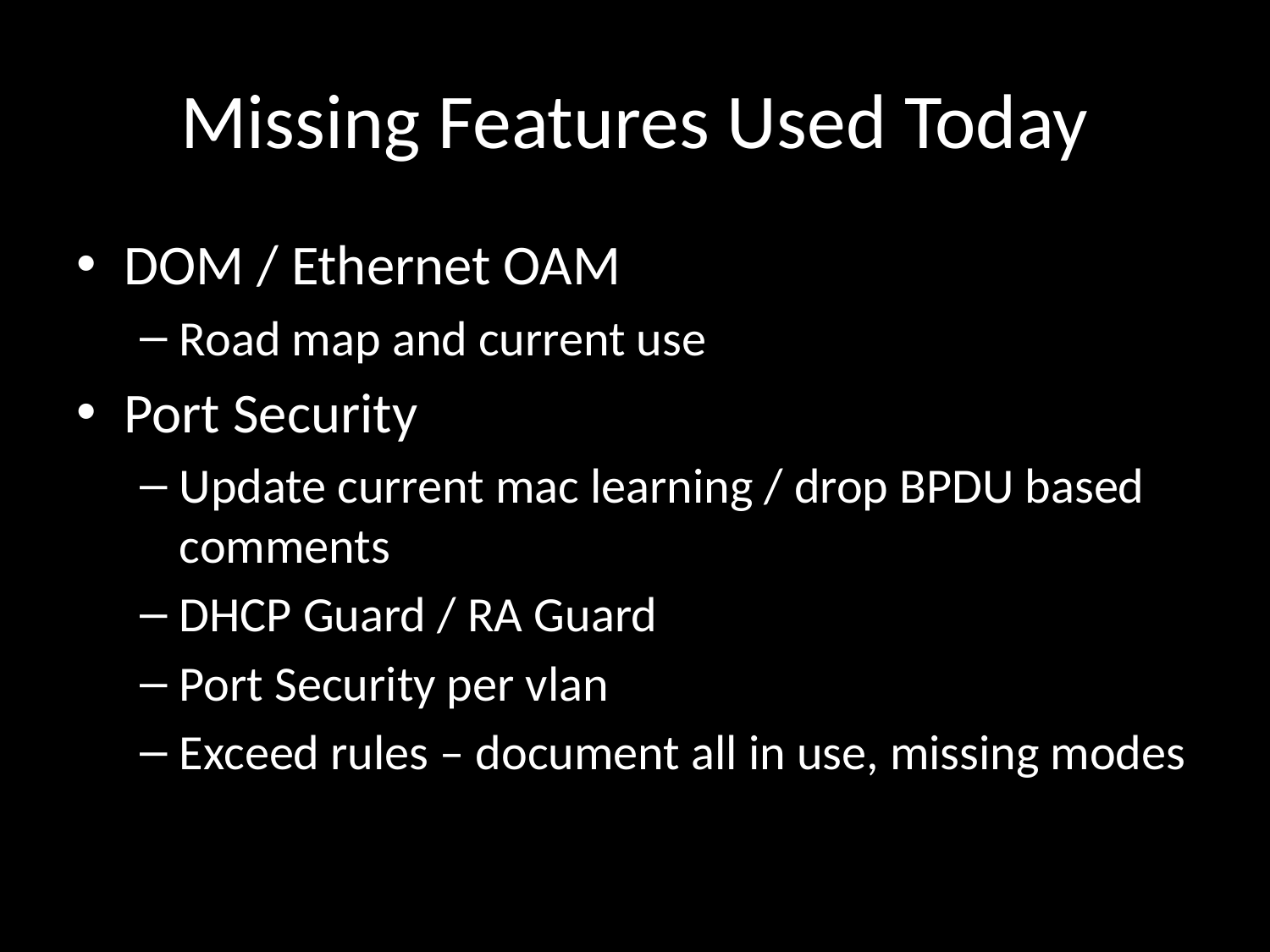

# Missing Features Used Today
DOM / Ethernet OAM
Road map and current use
Port Security
Update current mac learning / drop BPDU based comments
DHCP Guard / RA Guard
Port Security per vlan
Exceed rules – document all in use, missing modes